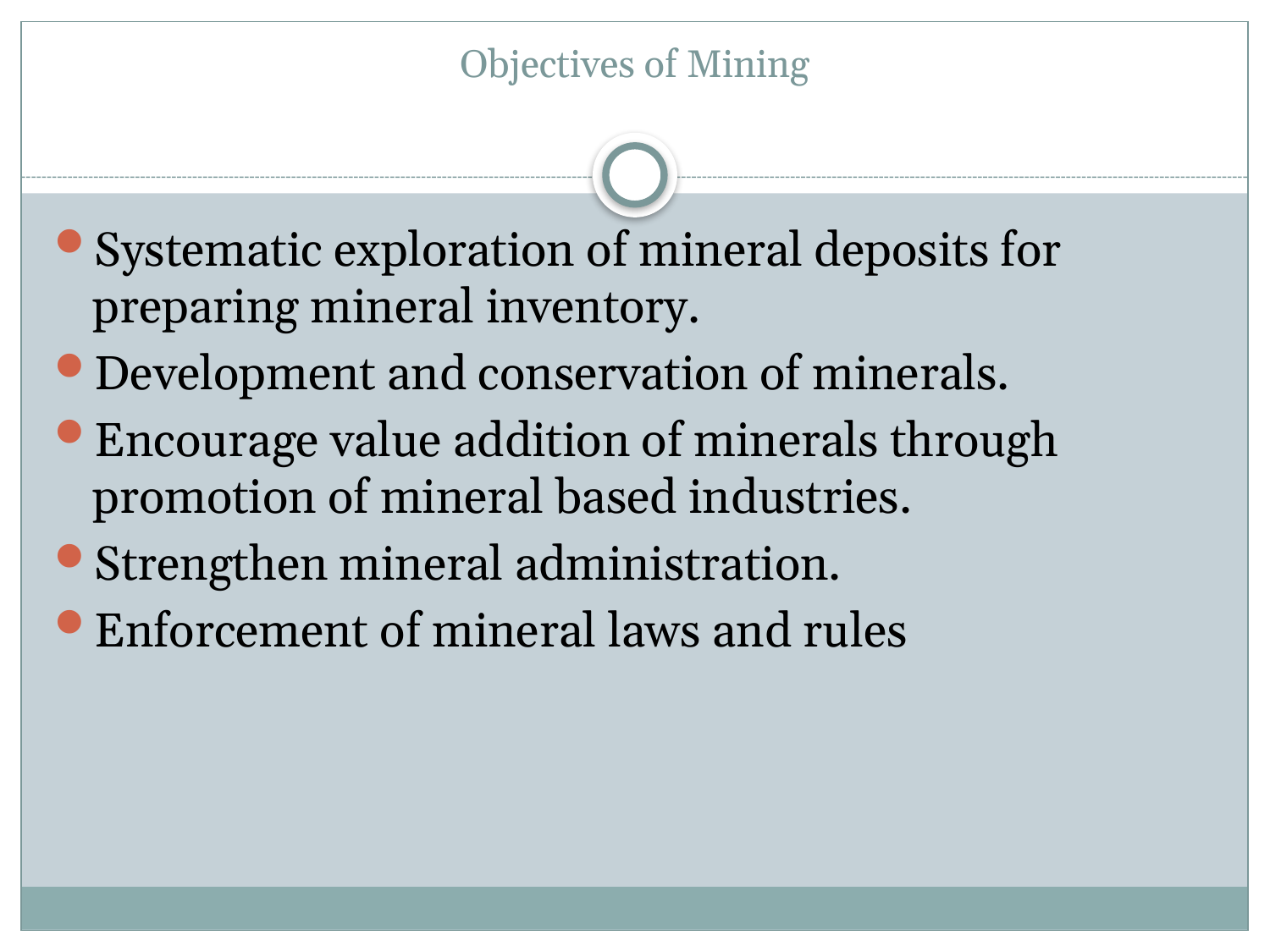

# Objectives of Mining
Systematic exploration of mineral deposits for preparing mineral inventory.
Development and conservation of minerals.
Encourage value addition of minerals through promotion of mineral based industries.
Strengthen mineral administration.
Enforcement of mineral laws and rules